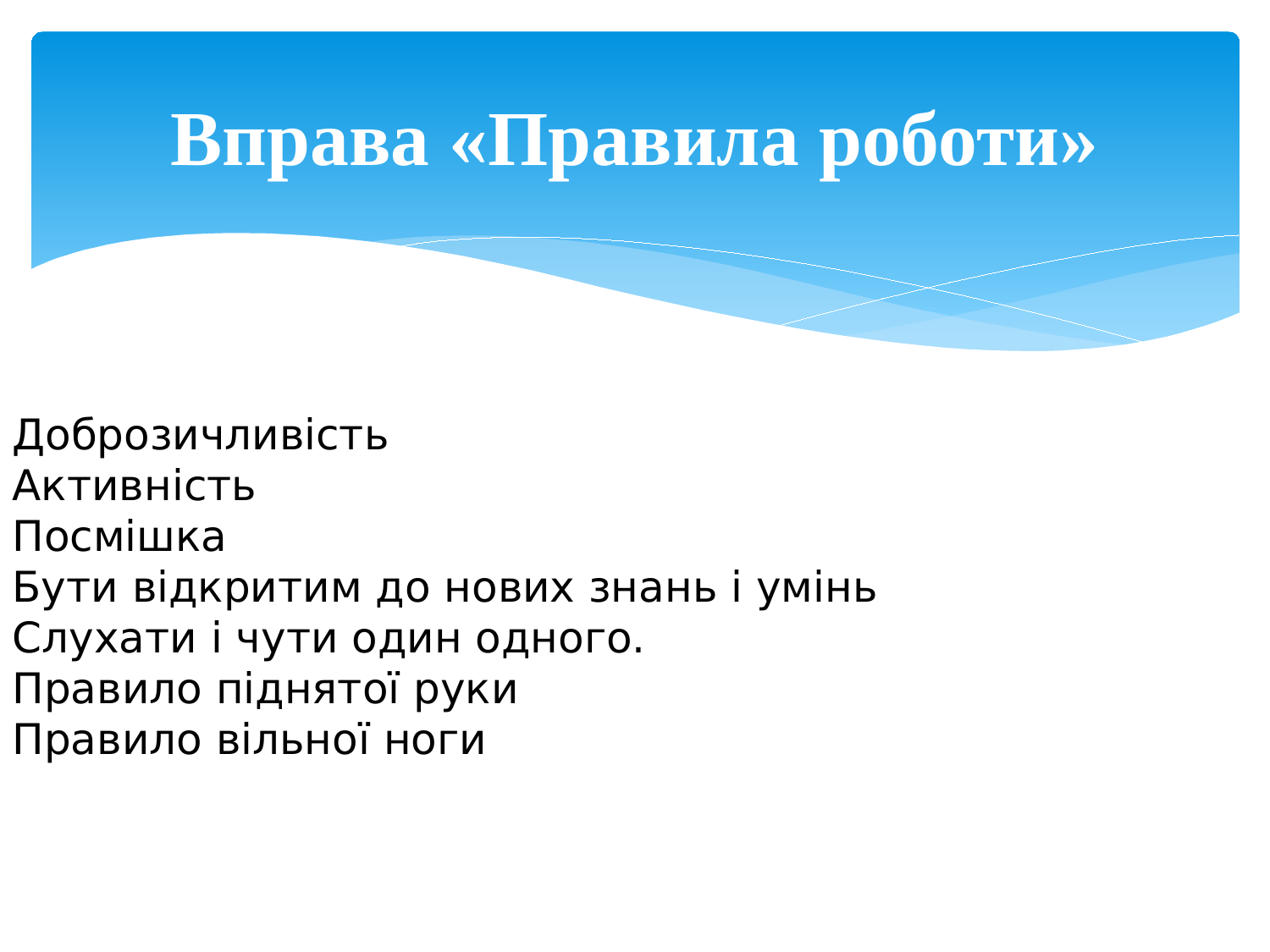

# Вправа «Правила роботи»
Доброзичливість
Активність
Посмішка
Бути відкритим до нових знань і умінь
Слухати і чути один одного.
Правило піднятої руки
Правило вільної ноги